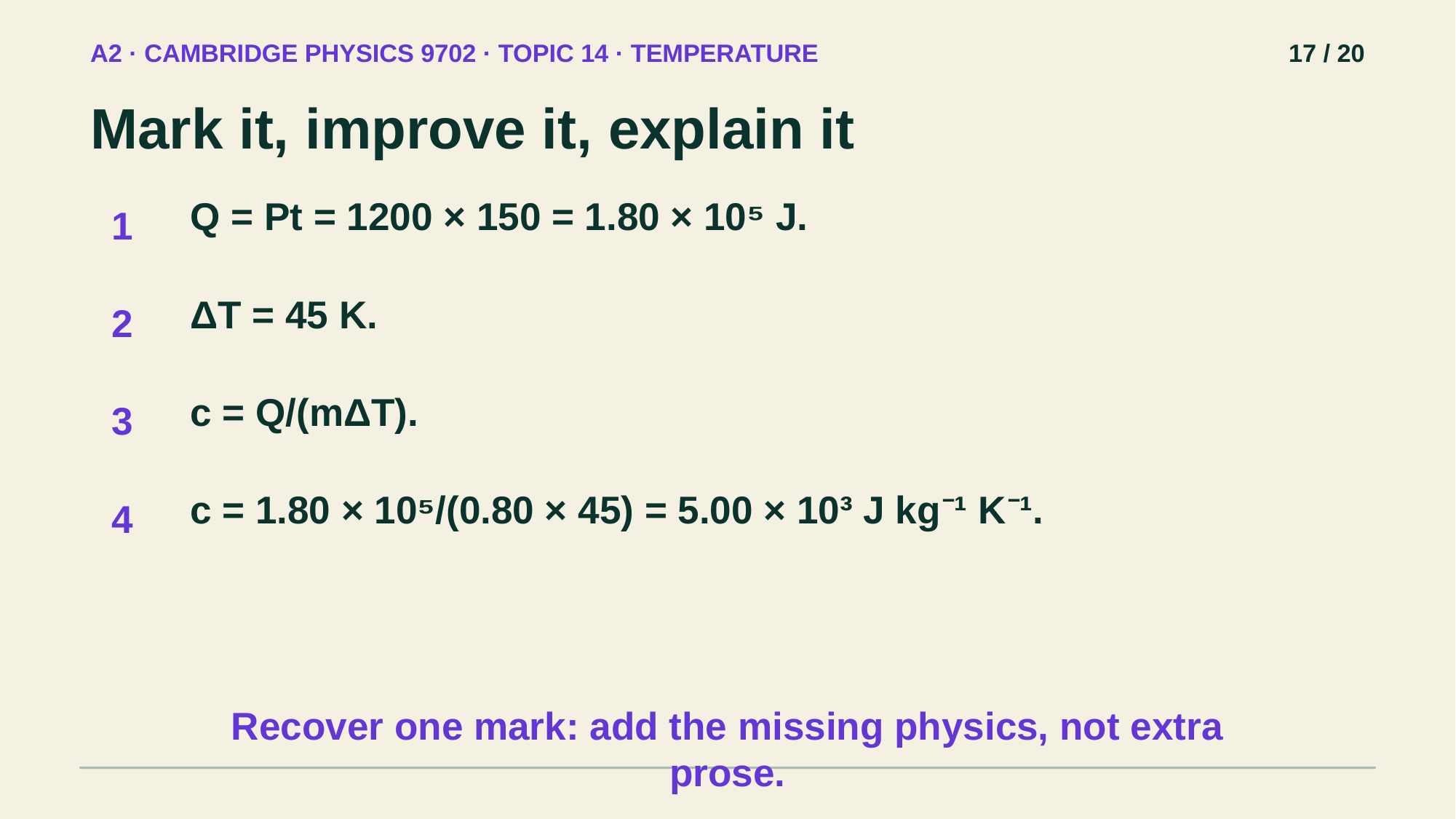

A2 · CAMBRIDGE PHYSICS 9702 · TOPIC 14 · TEMPERATURE
17 / 20
Mark it, improve it, explain it
Q = Pt = 1200 × 150 = 1.80 × 10⁵ J.
1
ΔT = 45 K.
2
c = Q/(mΔT).
3
c = 1.80 × 10⁵/(0.80 × 45) = 5.00 × 10³ J kg⁻¹ K⁻¹.
4
Recover one mark: add the missing physics, not extra prose.